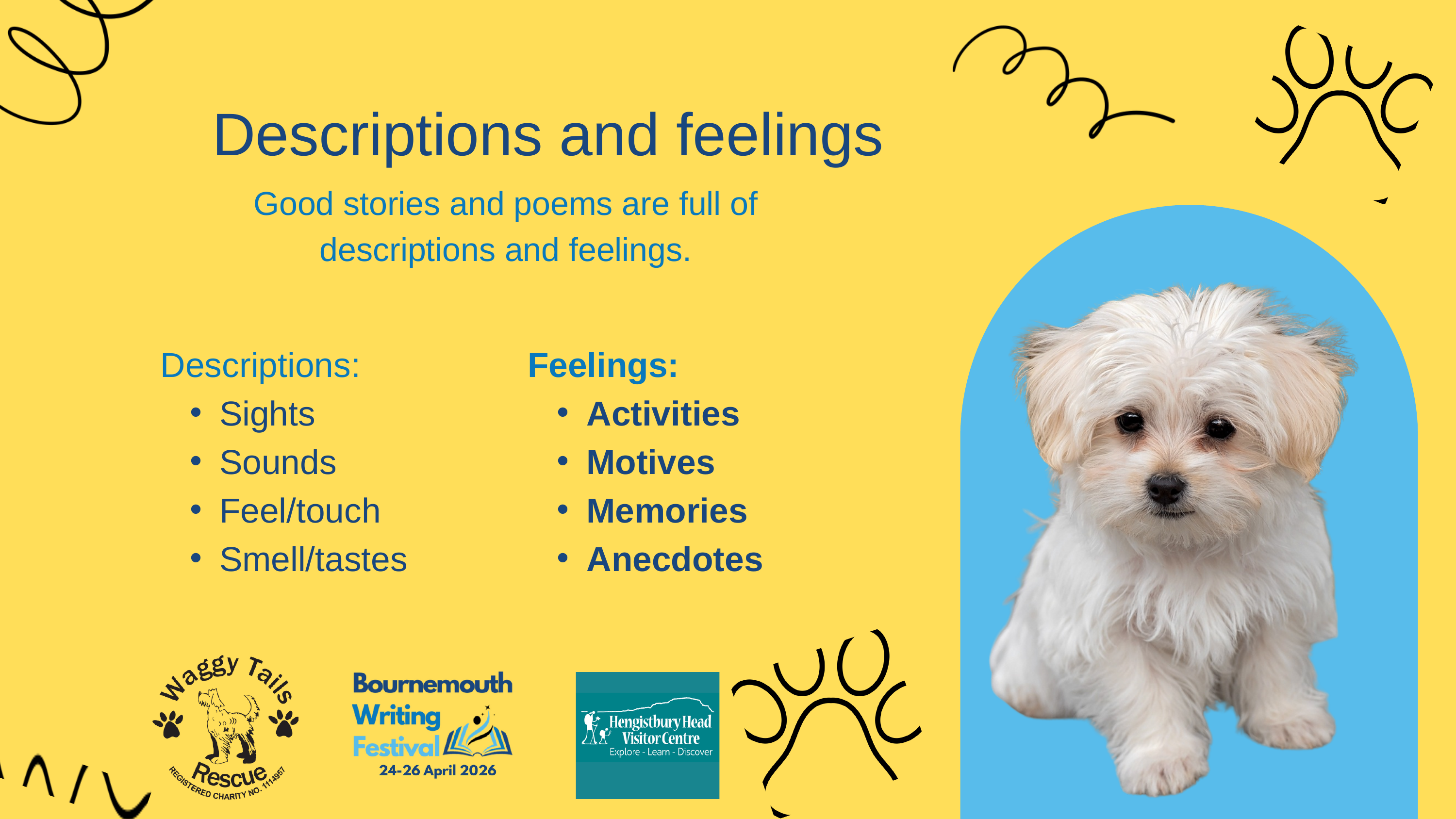

Descriptions and feelings
Good stories and poems are full of
descriptions and feelings.

Descriptions:
Sights
Sounds
Feel/touch
Smell/tastes
Feelings:
Activities
Motives
Memories
Anecdotes